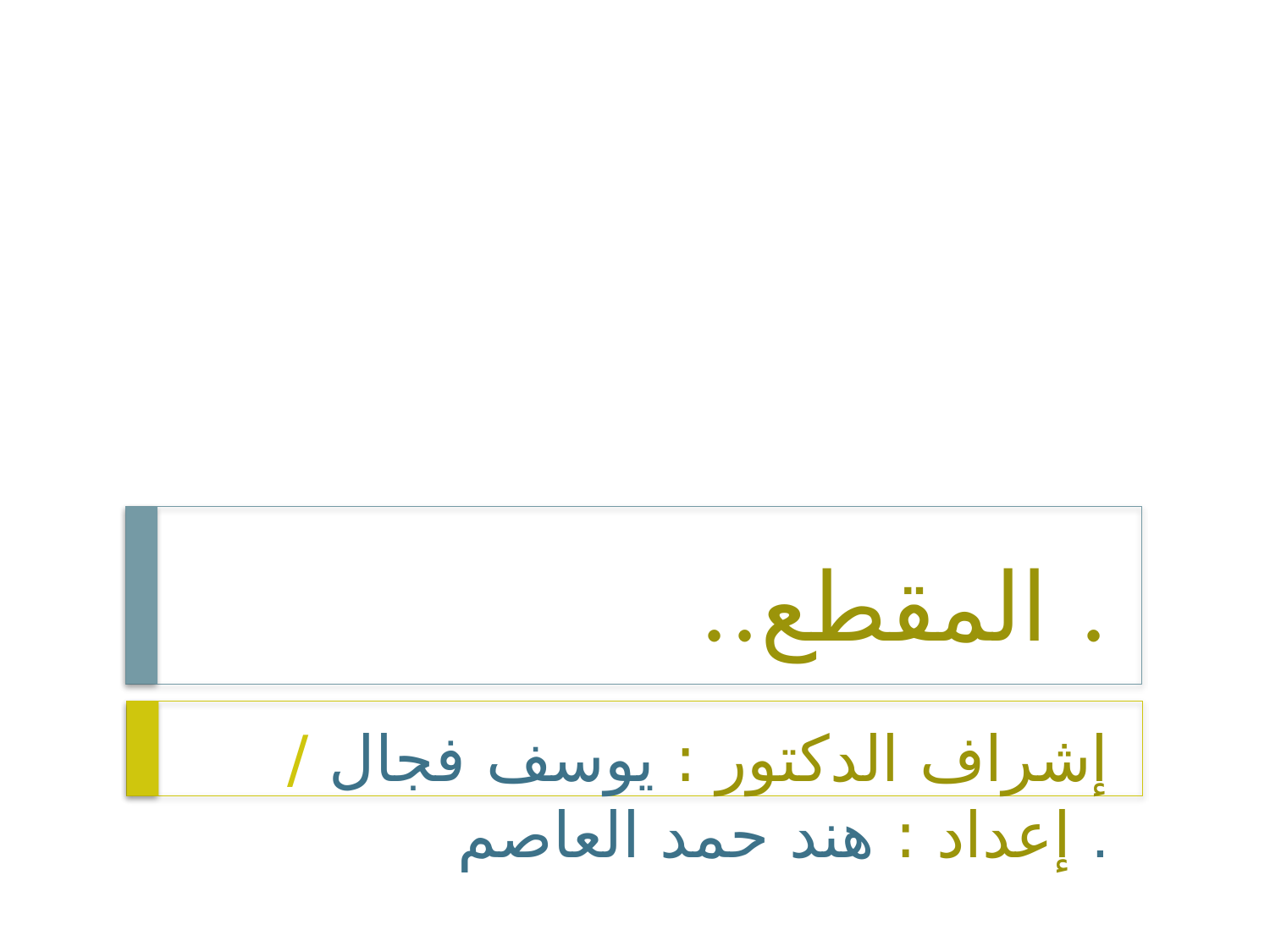

# ..المقطع .
 إشراف الدكتور : يوسف فجال /  إعداد : هند حمد العاصم .